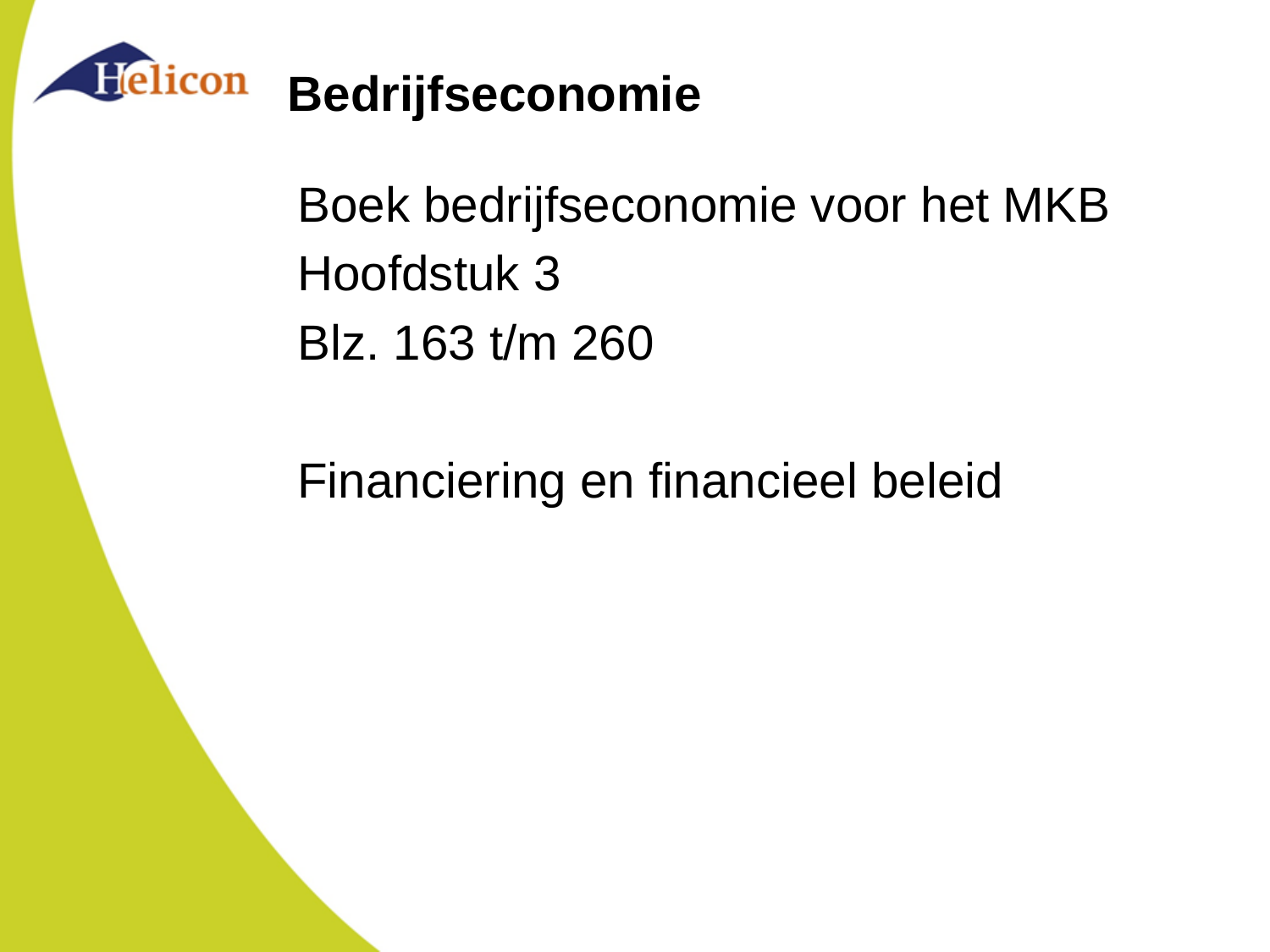

# Bedrijfseconomie
Boek bedrijfseconomie voor het MKB
Hoofdstuk 3
Blz. 163 t/m 260

Financiering en financieel beleid